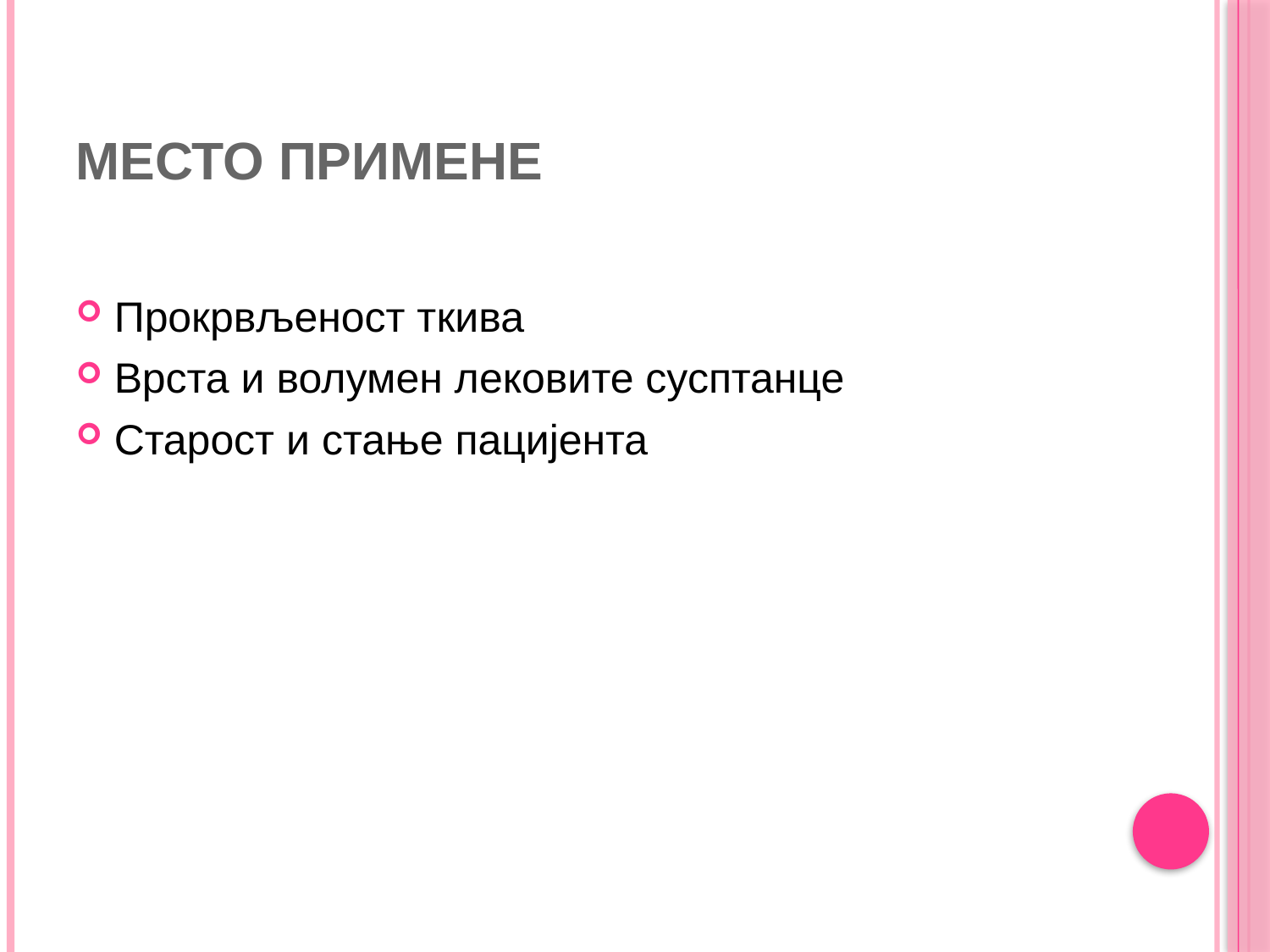

# Место примене

Прокрвљеност ткива
Врста и волумен лековите сусптанце
Старост и стање пацијента